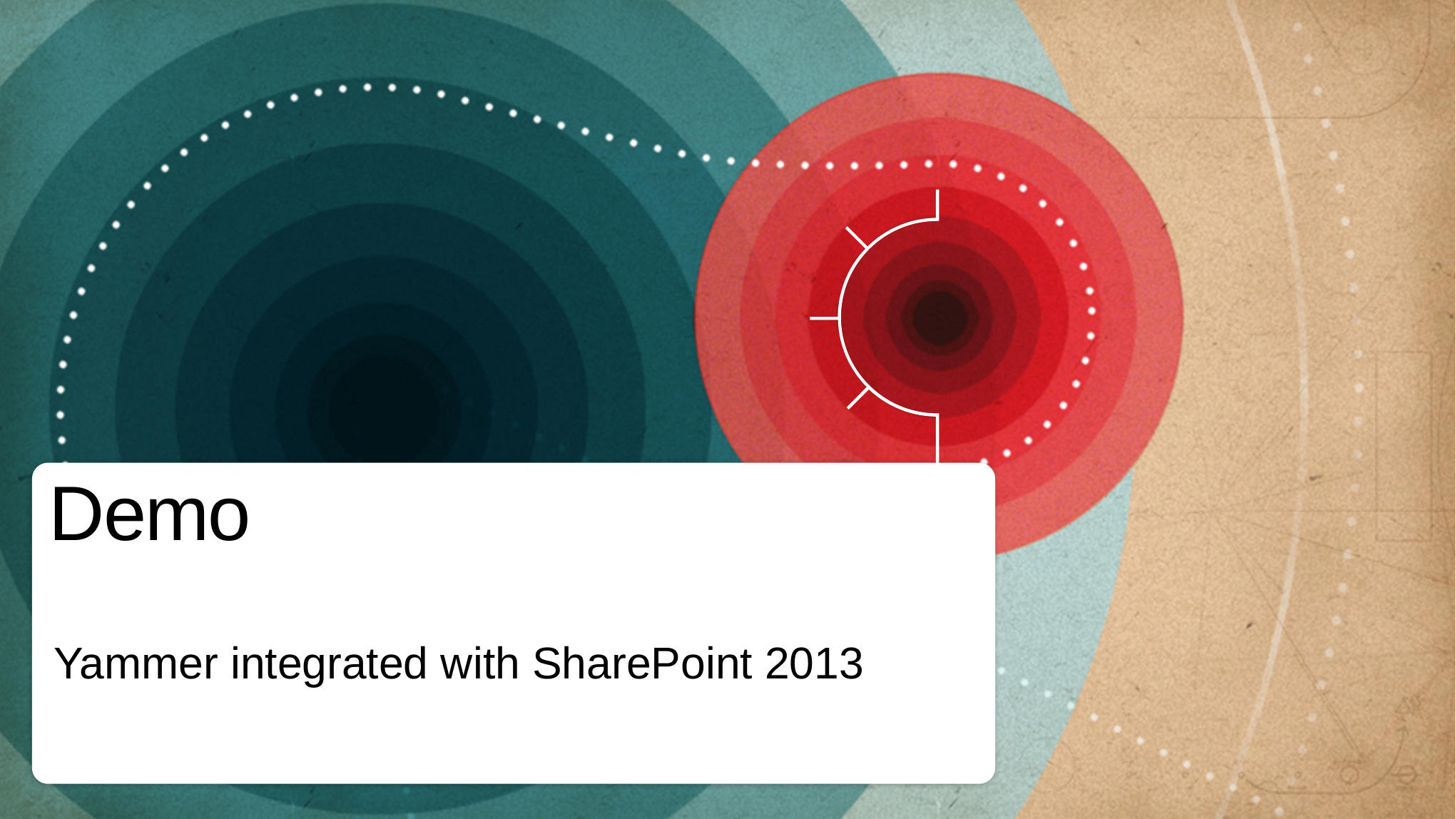

# Demo
Yammer integrated with SharePoint 2013